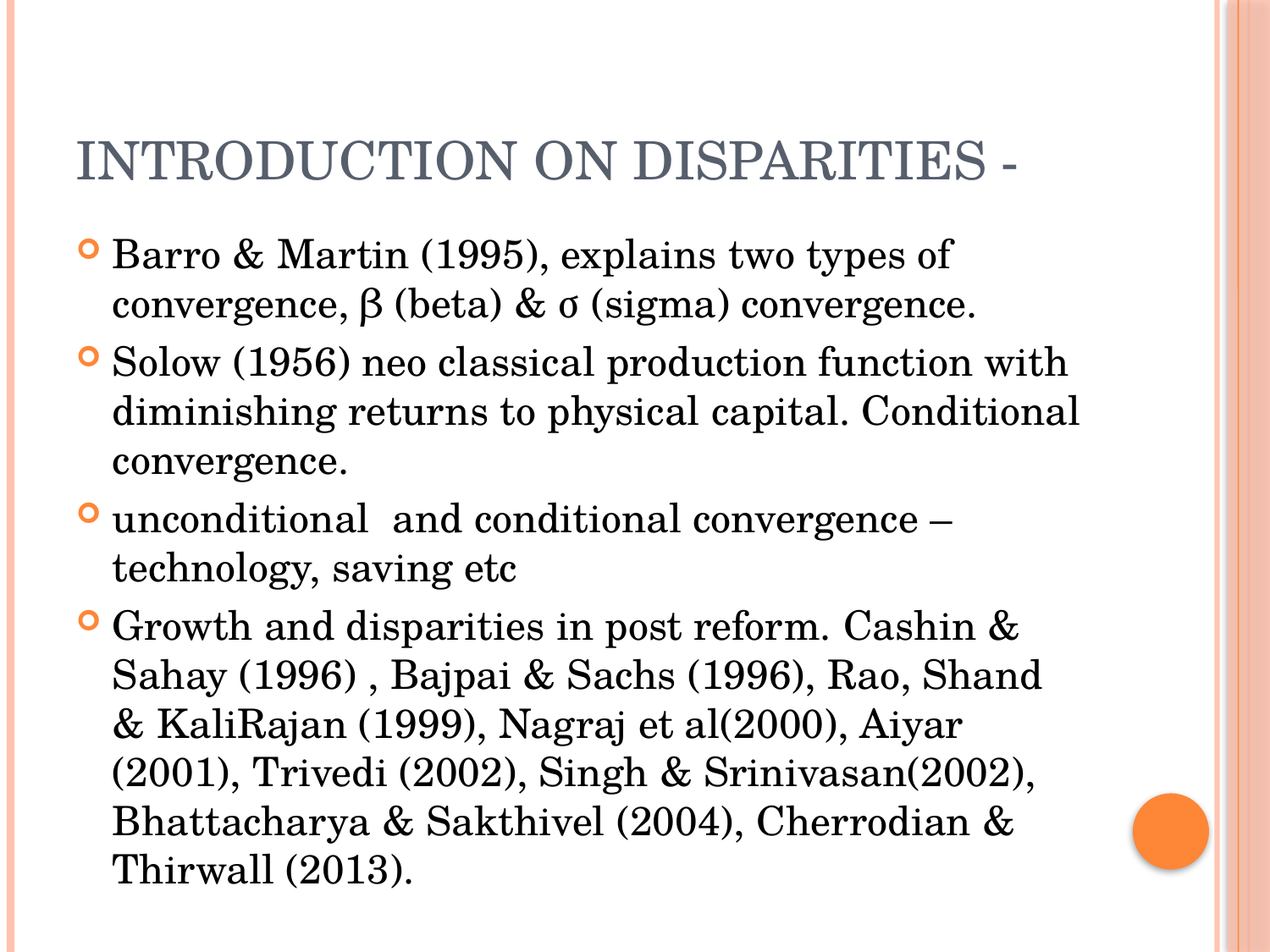

# Introduction on disparities -
Barro & Martin (1995), explains two types of convergence, β (beta) & σ (sigma) convergence.
Solow (1956) neo classical production function with diminishing returns to physical capital. Conditional convergence.
unconditional  and conditional convergence – technology, saving etc
Growth and disparities in post reform. Cashin & Sahay (1996) , Bajpai & Sachs (1996), Rao, Shand & KaliRajan (1999), Nagraj et al(2000), Aiyar (2001), Trivedi (2002), Singh & Srinivasan(2002), Bhattacharya & Sakthivel (2004), Cherrodian & Thirwall (2013).